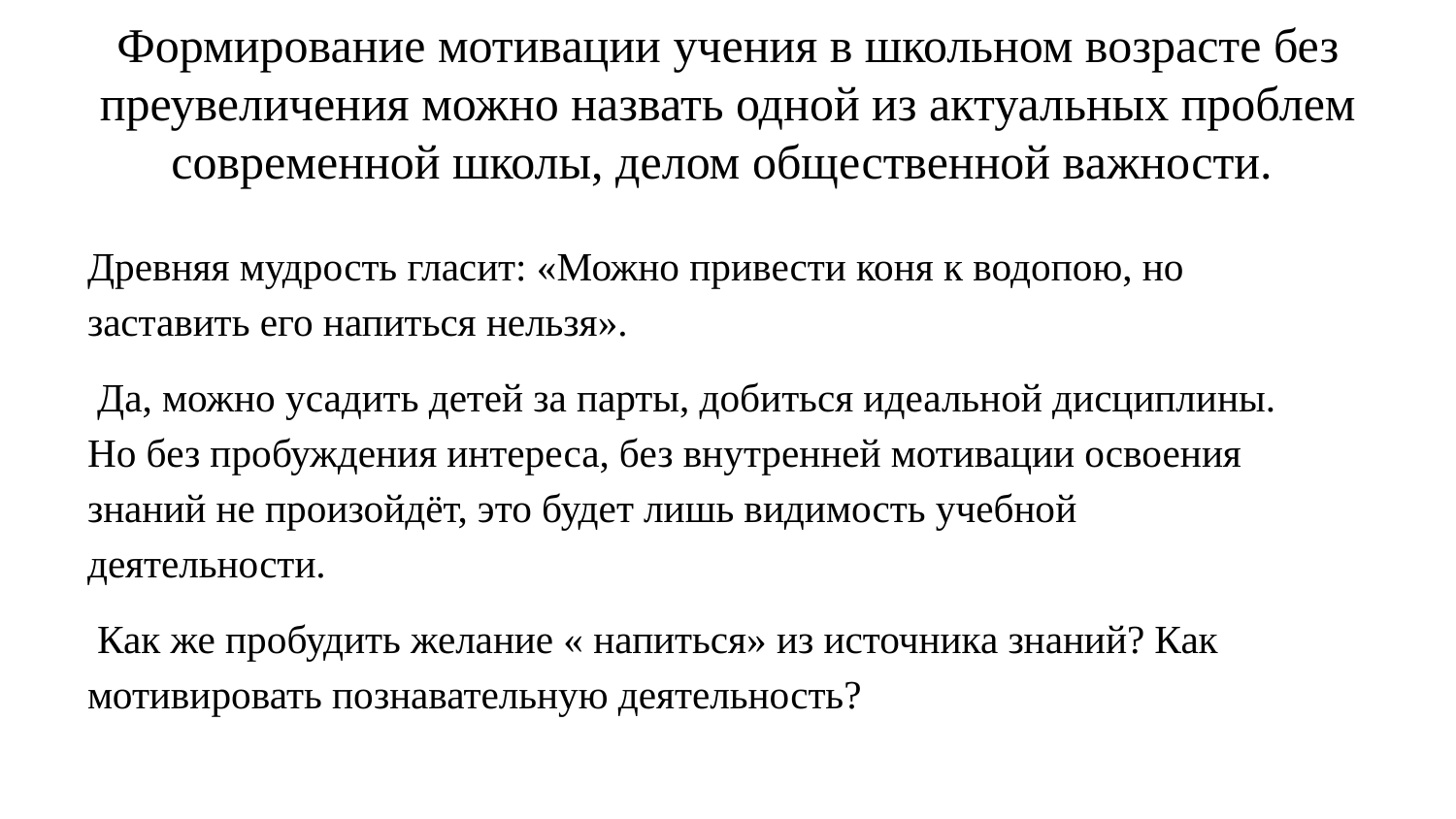

# Формирование мотивации учения в школьном возрасте без преувеличения можно назвать одной из актуальных проблем современной школы, делом общественной важности.
Древняя мудрость гласит: «Можно привести коня к водопою, но заставить его напиться нельзя».
 Да, можно усадить детей за парты, добиться идеальной дисциплины. Но без пробуждения интереса, без внутренней мотивации освоения знаний не произойдёт, это будет лишь видимость учебной деятельности.
 Как же пробудить желание « напиться» из источника знаний? Как мотивировать познавательную деятельность?